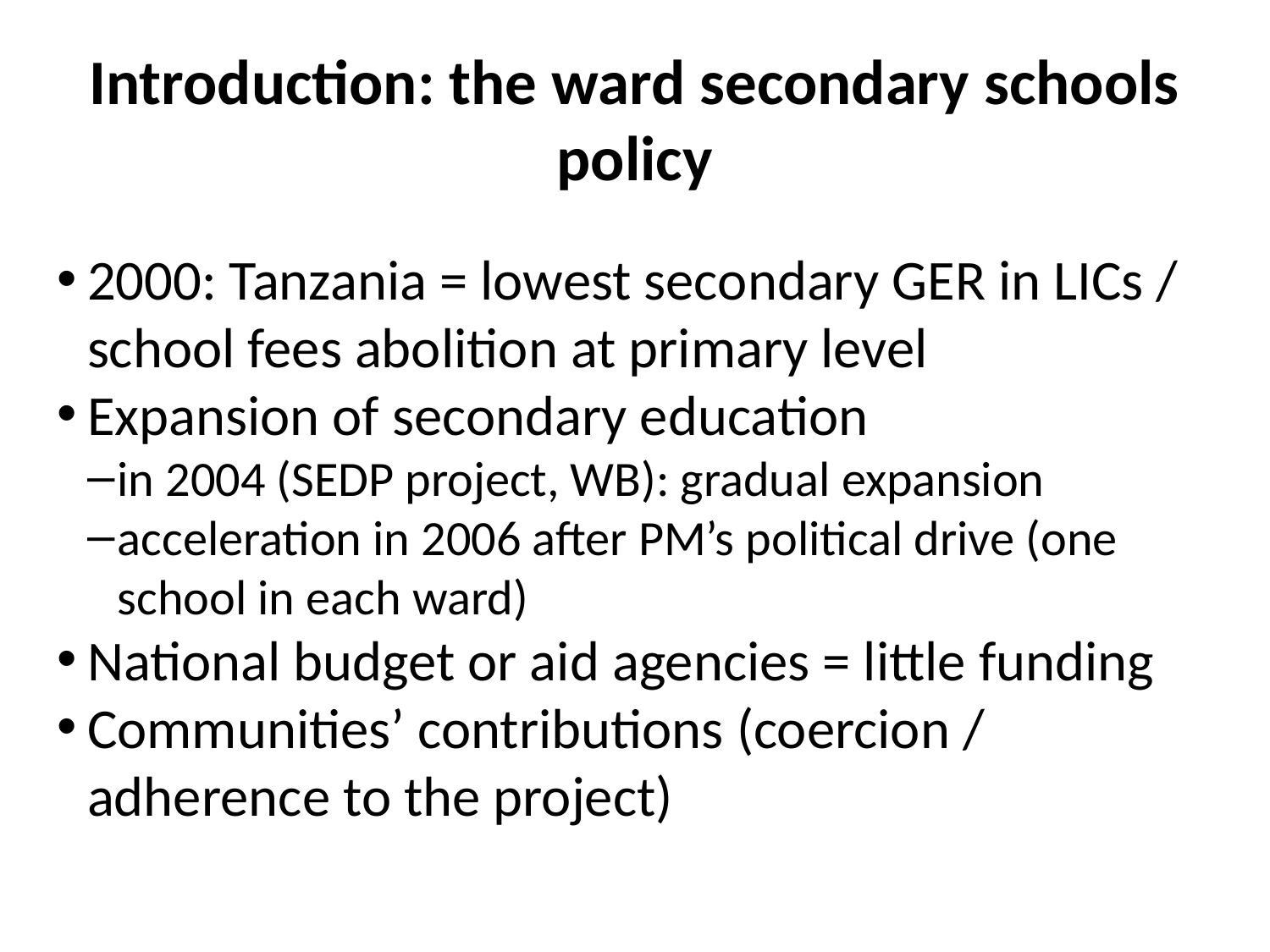

3
Introduction: the ward secondary schools policy
2000: Tanzania = lowest secondary GER in LICs / school fees abolition at primary level
Expansion of secondary education
in 2004 (SEDP project, WB): gradual expansion
acceleration in 2006 after PM’s political drive (one school in each ward)
National budget or aid agencies = little funding
Communities’ contributions (coercion / adherence to the project)